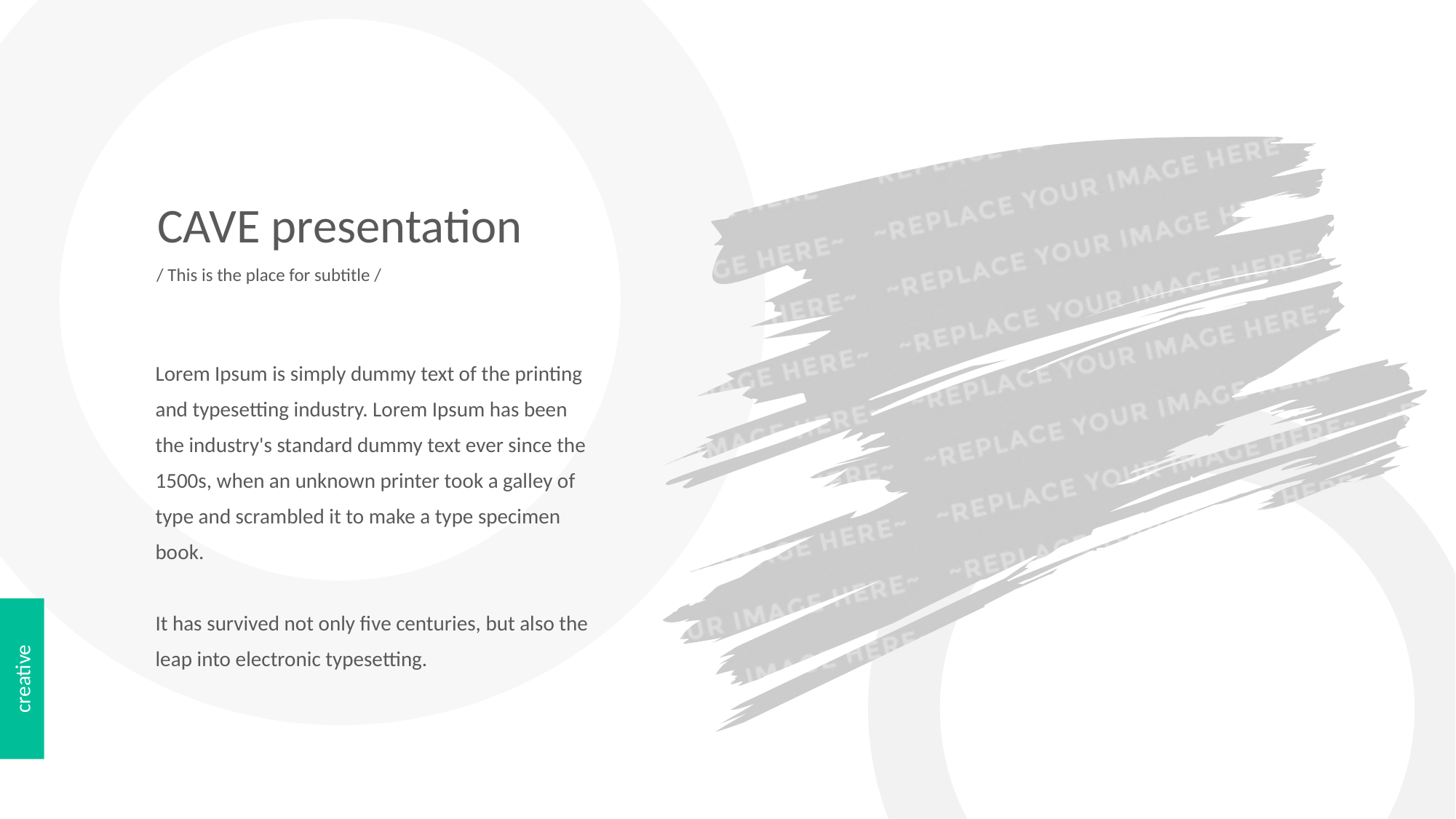

CAVE presentation
/ This is the place for subtitle /
Lorem Ipsum is simply dummy text of the printing and typesetting industry. Lorem Ipsum has been the industry's standard dummy text ever since the 1500s, when an unknown printer took a galley of type and scrambled it to make a type specimen book.

It has survived not only five centuries, but also the leap into electronic typesetting.

creative